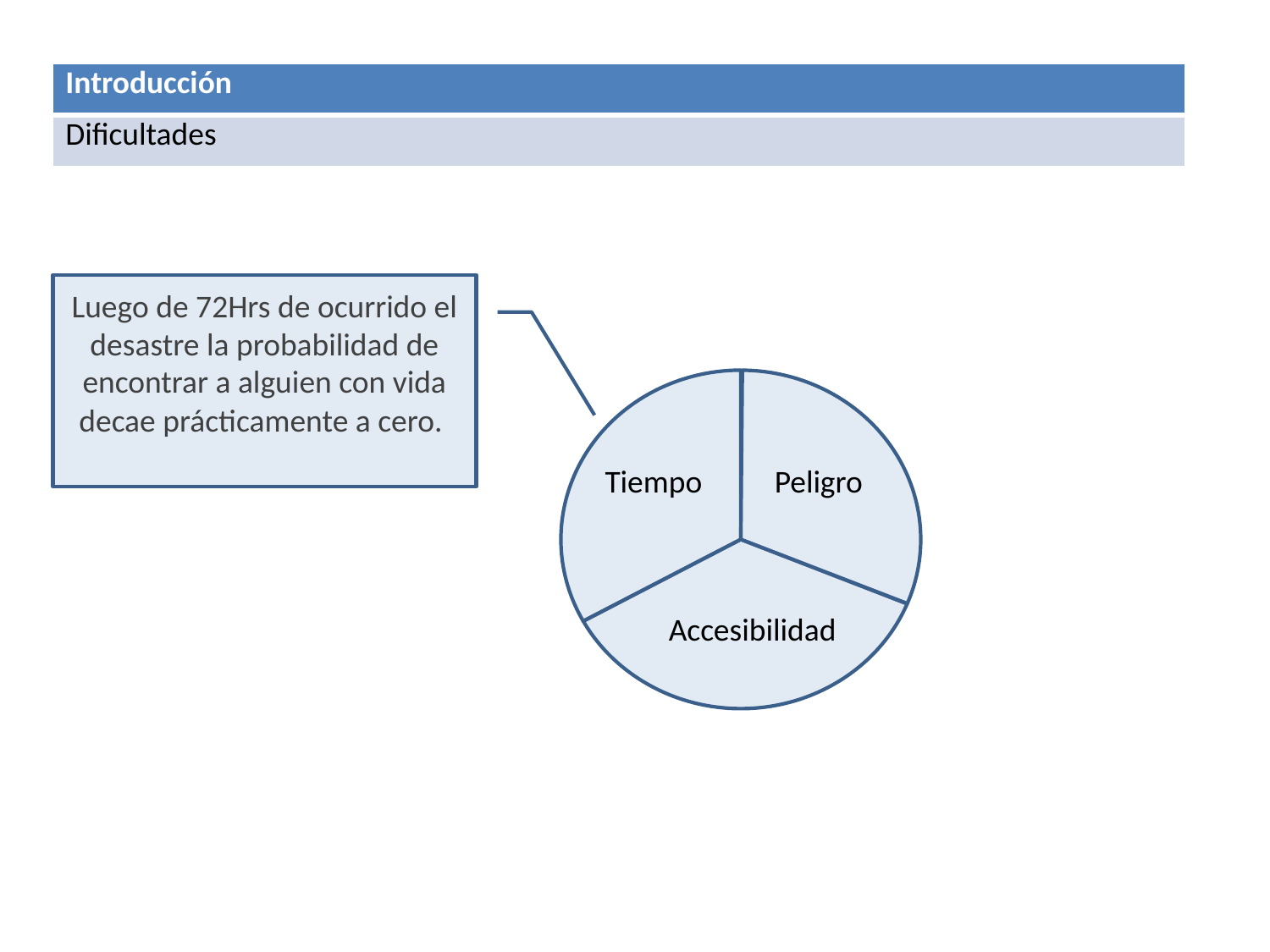

| Introducción |
| --- |
| Dificultades |
Luego de 72Hrs de ocurrido el desastre la probabilidad de encontrar a alguien con vida decae prácticamente a cero.

Tiempo
Peligro
Accesibilidad